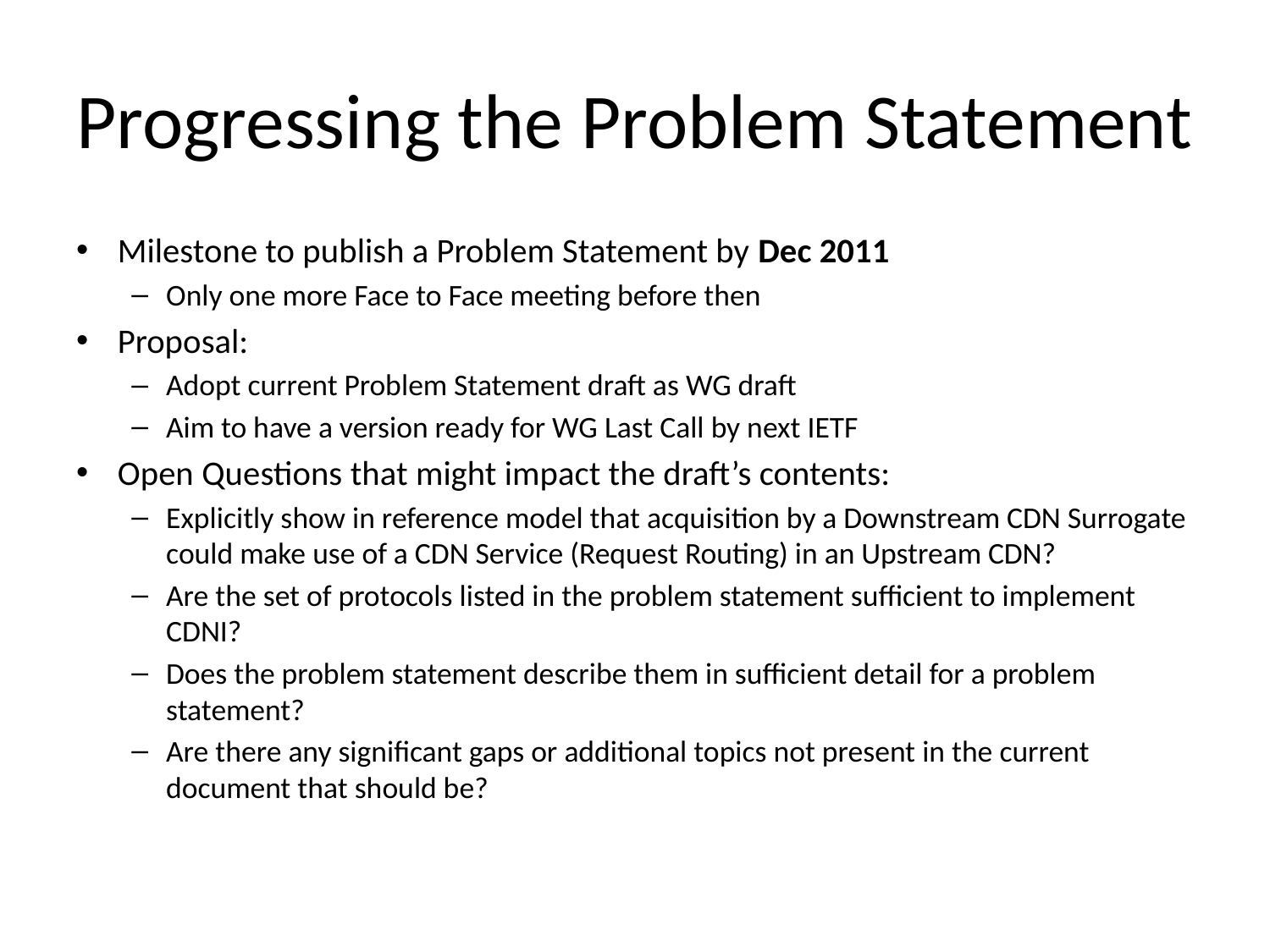

# Progressing the Problem Statement
Milestone to publish a Problem Statement by Dec 2011
Only one more Face to Face meeting before then
Proposal:
Adopt current Problem Statement draft as WG draft
Aim to have a version ready for WG Last Call by next IETF
Open Questions that might impact the draft’s contents:
Explicitly show in reference model that acquisition by a Downstream CDN Surrogate could make use of a CDN Service (Request Routing) in an Upstream CDN?
Are the set of protocols listed in the problem statement sufficient to implement CDNI?
Does the problem statement describe them in sufficient detail for a problem statement?
Are there any significant gaps or additional topics not present in the current document that should be?